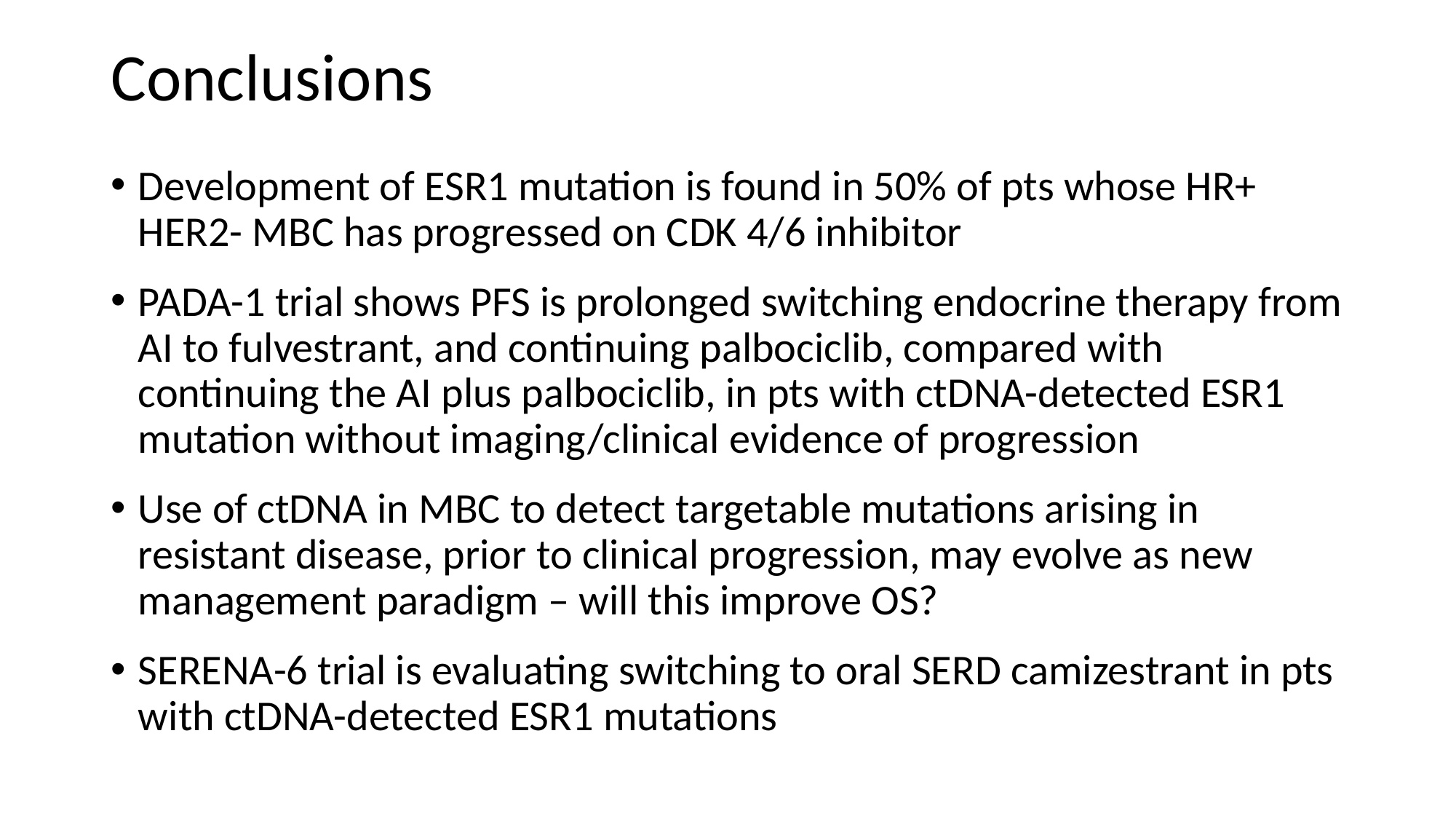

# Conclusions
Development of ESR1 mutation is found in 50% of pts whose HR+ HER2- MBC has progressed on CDK 4/6 inhibitor
PADA-1 trial shows PFS is prolonged switching endocrine therapy from AI to fulvestrant, and continuing palbociclib, compared with continuing the AI plus palbociclib, in pts with ctDNA-detected ESR1 mutation without imaging/clinical evidence of progression
Use of ctDNA in MBC to detect targetable mutations arising in resistant disease, prior to clinical progression, may evolve as new management paradigm – will this improve OS?
SERENA-6 trial is evaluating switching to oral SERD camizestrant in pts with ctDNA-detected ESR1 mutations